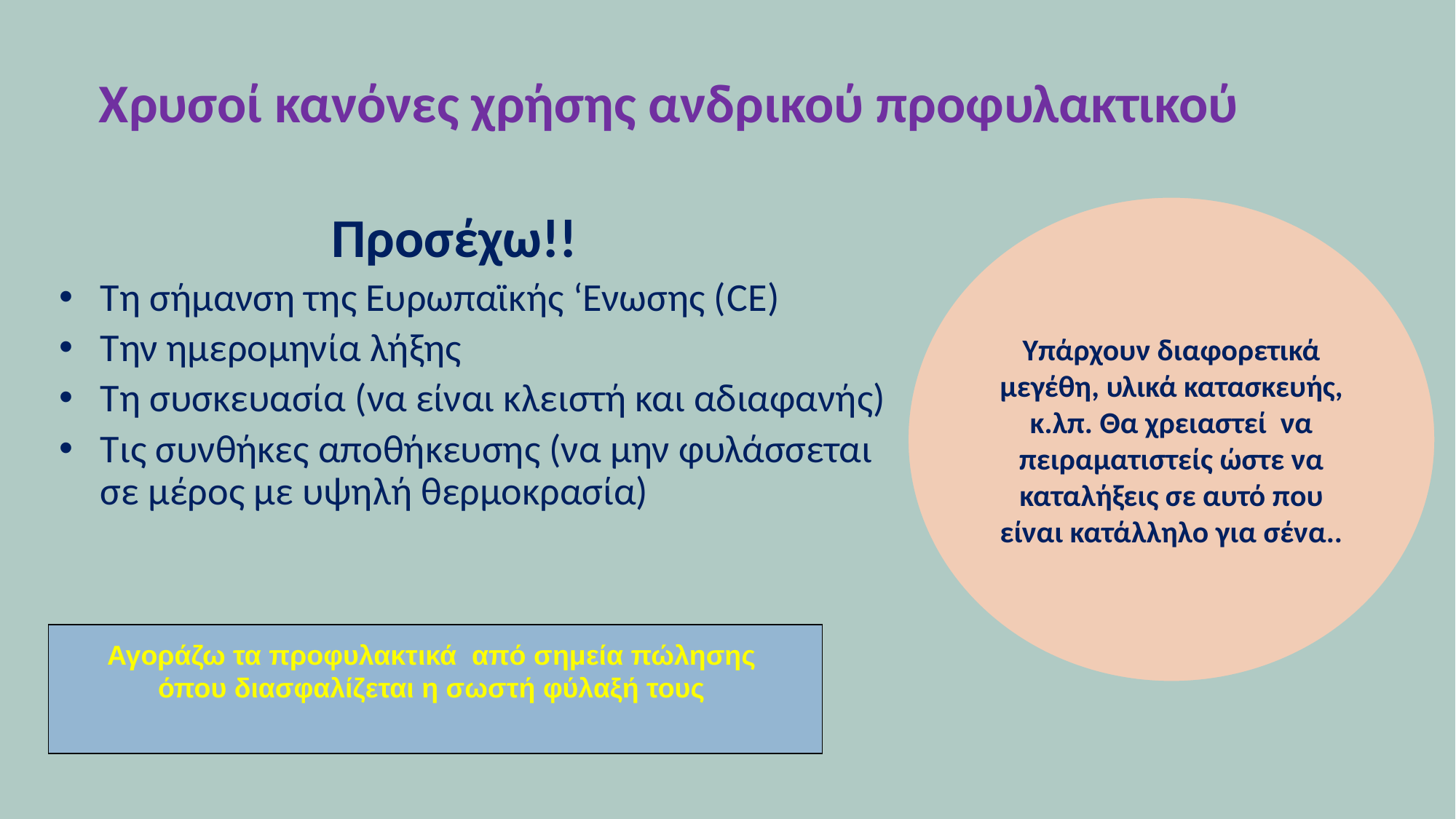

# Χρυσοί κανόνες χρήσης ανδρικού προφυλακτικού
Υπάρχουν διαφορετικά μεγέθη, υλικά κατασκευής, κ.λπ. Θα χρειαστεί  να πειραματιστείς ώστε να καταλήξεις σε αυτό που είναι κατάλληλο για σένα..
                      Προσέχω!!
Τη σήμανση της Ευρωπαϊκής ‘Ενωσης (CE)
Την ημερομηνία λήξης
Τη συσκευασία (να είναι κλειστή και αδιαφανής)
Τις συνθήκες αποθήκευσης (να μην φυλάσσεται σε μέρος με υψηλή θερμοκρασία)

Αγοράζω τα προφυλακτικά  από σημεία πώλησης
όπου διασφαλίζεται η σωστή φύλαξή τους